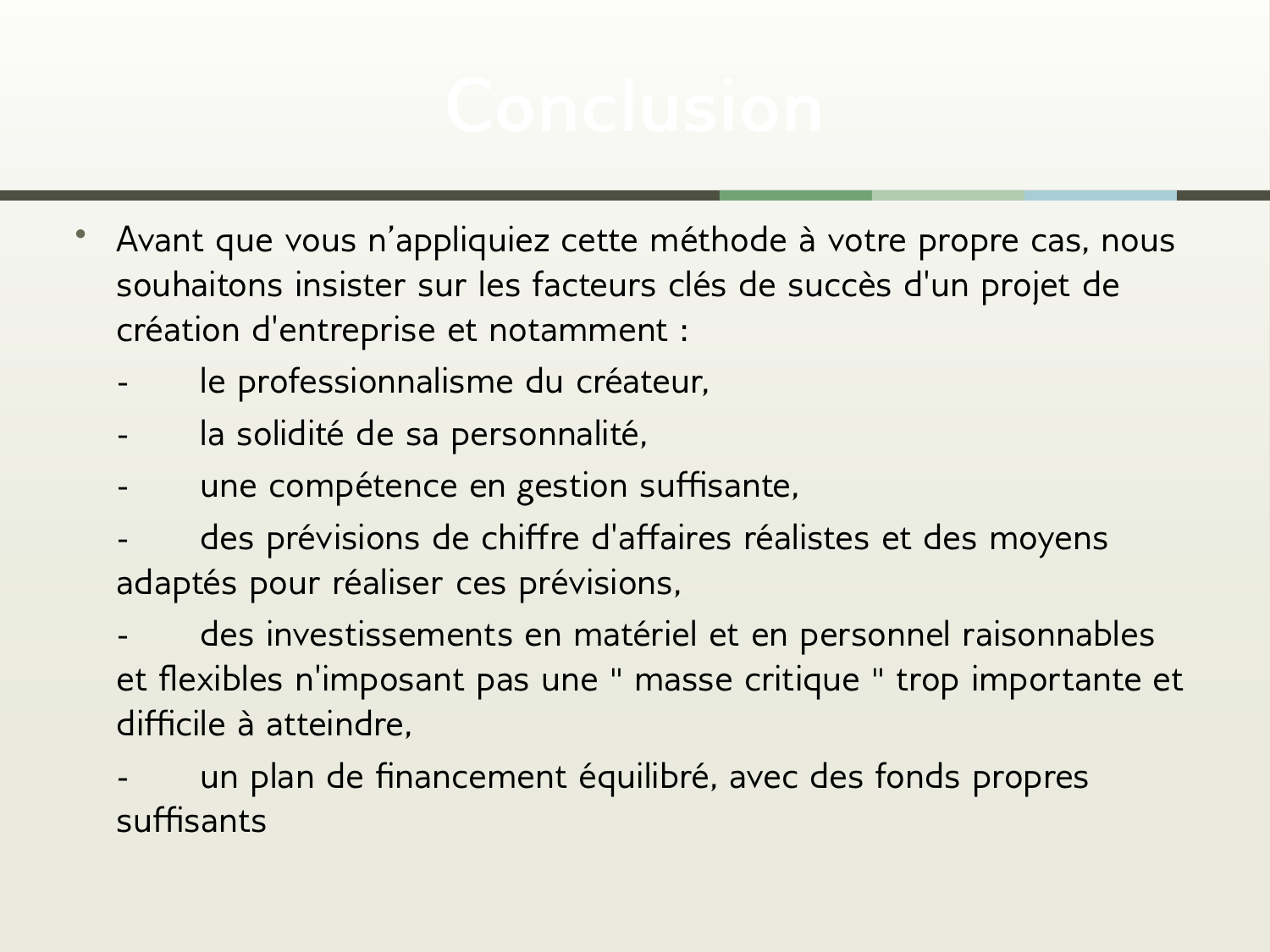

# Conclusion
Avant que vous n’appliquiez cette méthode à votre propre cas, nous souhaitons insister sur les facteurs clés de succès d'un projet de création d'entreprise et notamment :
	-	le professionnalisme du créateur,
	-	la solidité de sa personnalité,
	-	une compétence en gestion suffisante,
	-	des prévisions de chiffre d'affaires réalistes et des moyens adaptés pour réaliser ces prévisions,
	-	des investissements en matériel et en personnel raisonnables et flexibles n'imposant pas une " masse critique " trop importante et difficile à atteindre,
	-	un plan de financement équilibré, avec des fonds propres suffisants